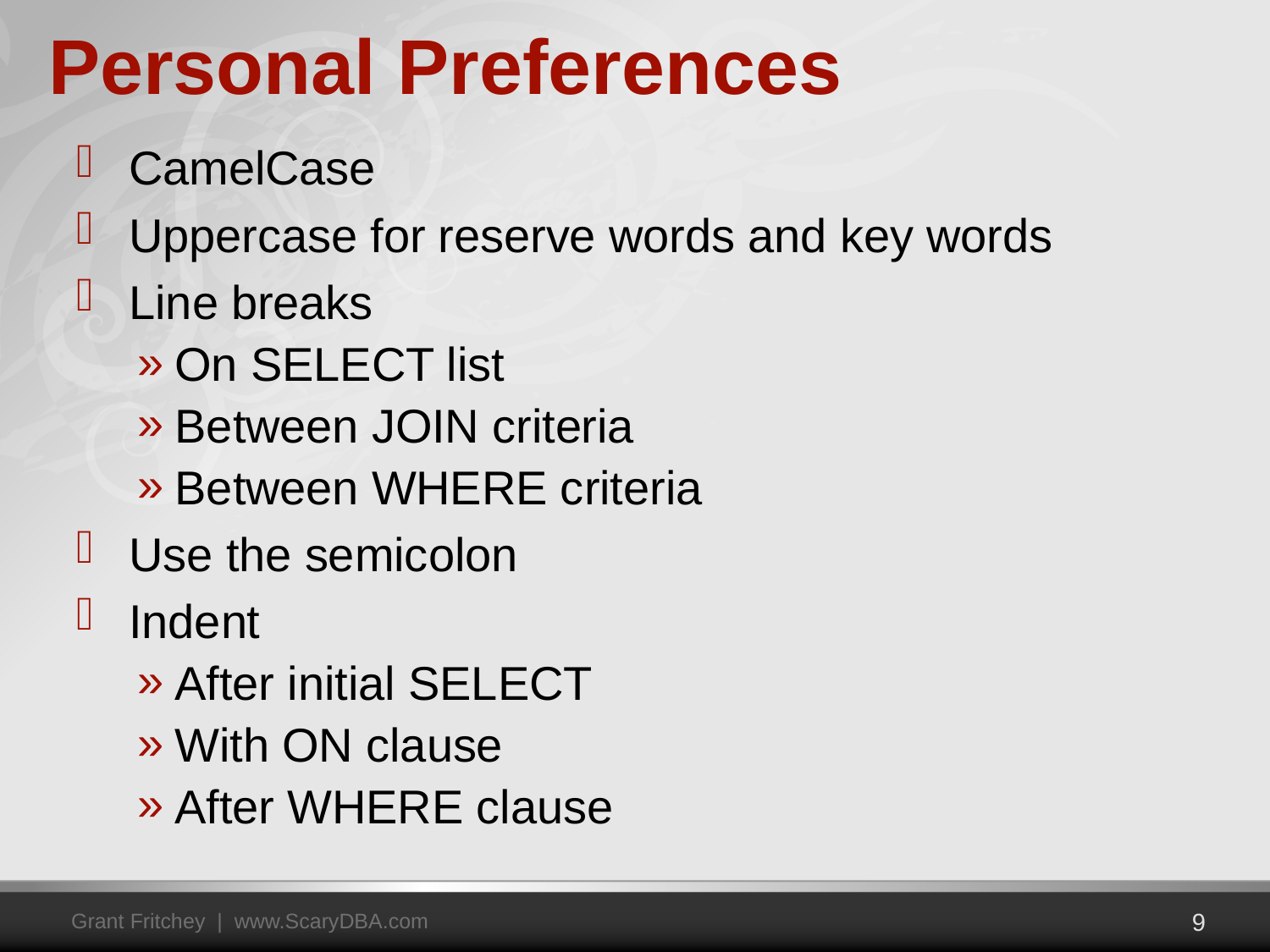

# Personal Preferences
CamelCase
Uppercase for reserve words and key words
Line breaks
On SELECT list
Between JOIN criteria
Between WHERE criteria
Use the semicolon
Indent
After initial SELECT
With ON clause
After WHERE clause
9